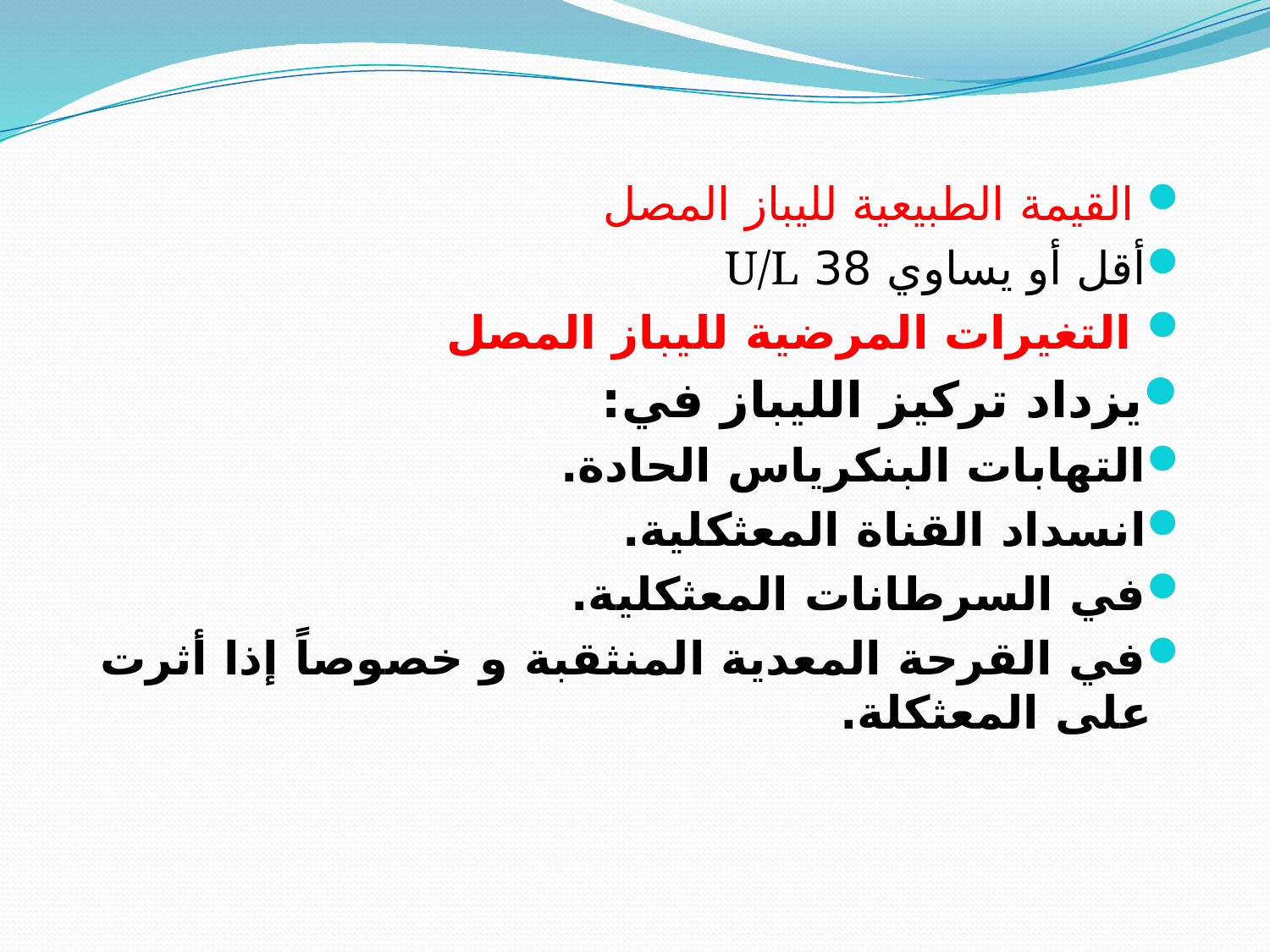

#
 القيمة الطبيعية لليباز المصل
أقل أو يساوي 38 U/L
 التغيرات المرضية لليباز المصل
يزداد تركيز الليباز في:
التهابات البنكرياس الحادة.
انسداد القناة المعثكلية.
في السرطانات المعثكلية.
في القرحة المعدية المنثقبة و خصوصاً إذا أثرت على المعثكلة.